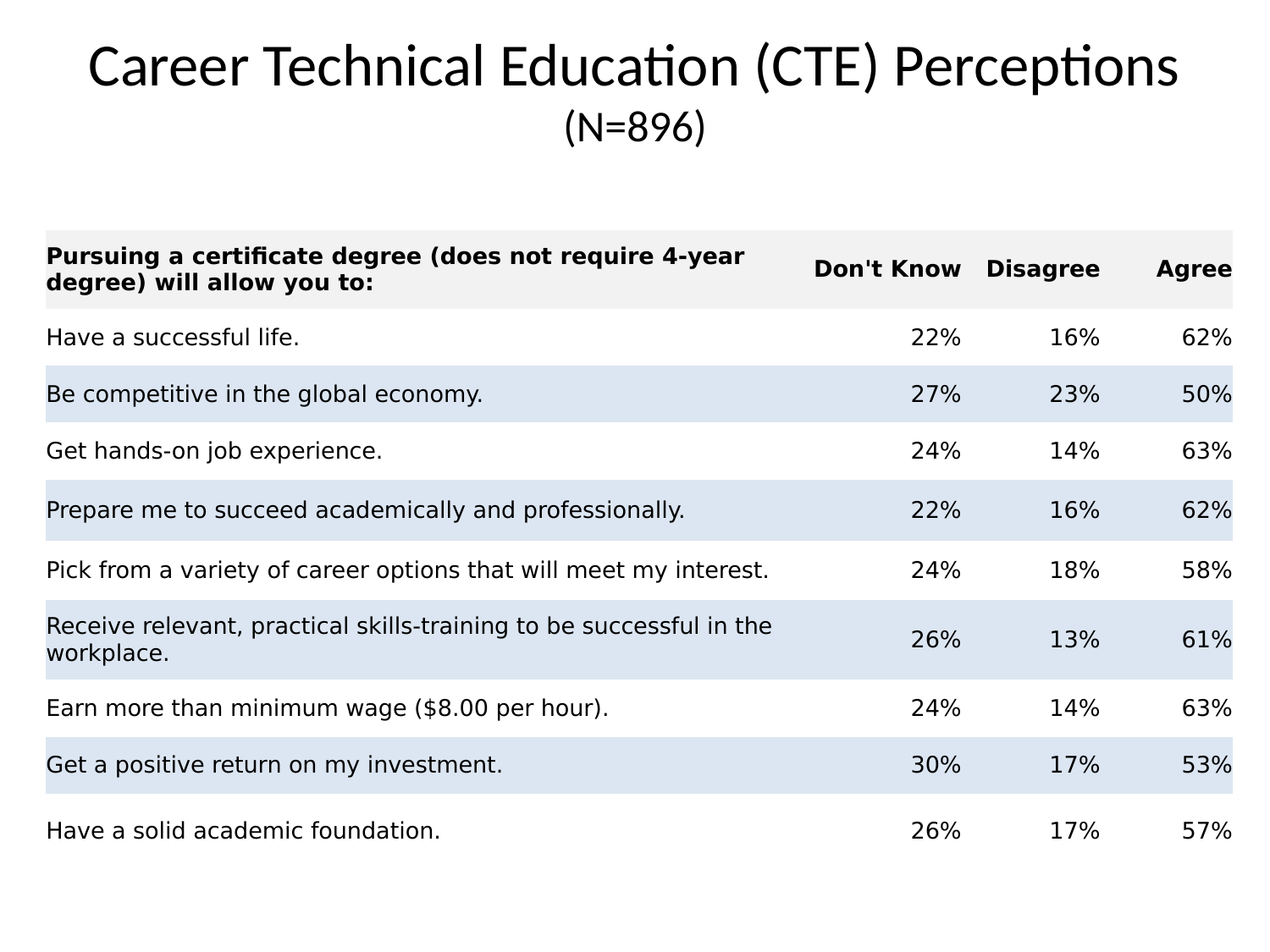

# Career Technical Education (CTE) Perceptions (N=896)
| Pursuing a certificate degree (does not require 4-year degree) will allow you to: | Don't Know | Disagree | Agree |
| --- | --- | --- | --- |
| Have a successful life. | 22% | 16% | 62% |
| Be competitive in the global economy. | 27% | 23% | 50% |
| Get hands-on job experience. | 24% | 14% | 63% |
| Prepare me to succeed academically and professionally. | 22% | 16% | 62% |
| Pick from a variety of career options that will meet my interest. | 24% | 18% | 58% |
| Receive relevant, practical skills-training to be successful in the workplace. | 26% | 13% | 61% |
| Earn more than minimum wage ($8.00 per hour). | 24% | 14% | 63% |
| Get a positive return on my investment. | 30% | 17% | 53% |
| Have a solid academic foundation. | 26% | 17% | 57% |